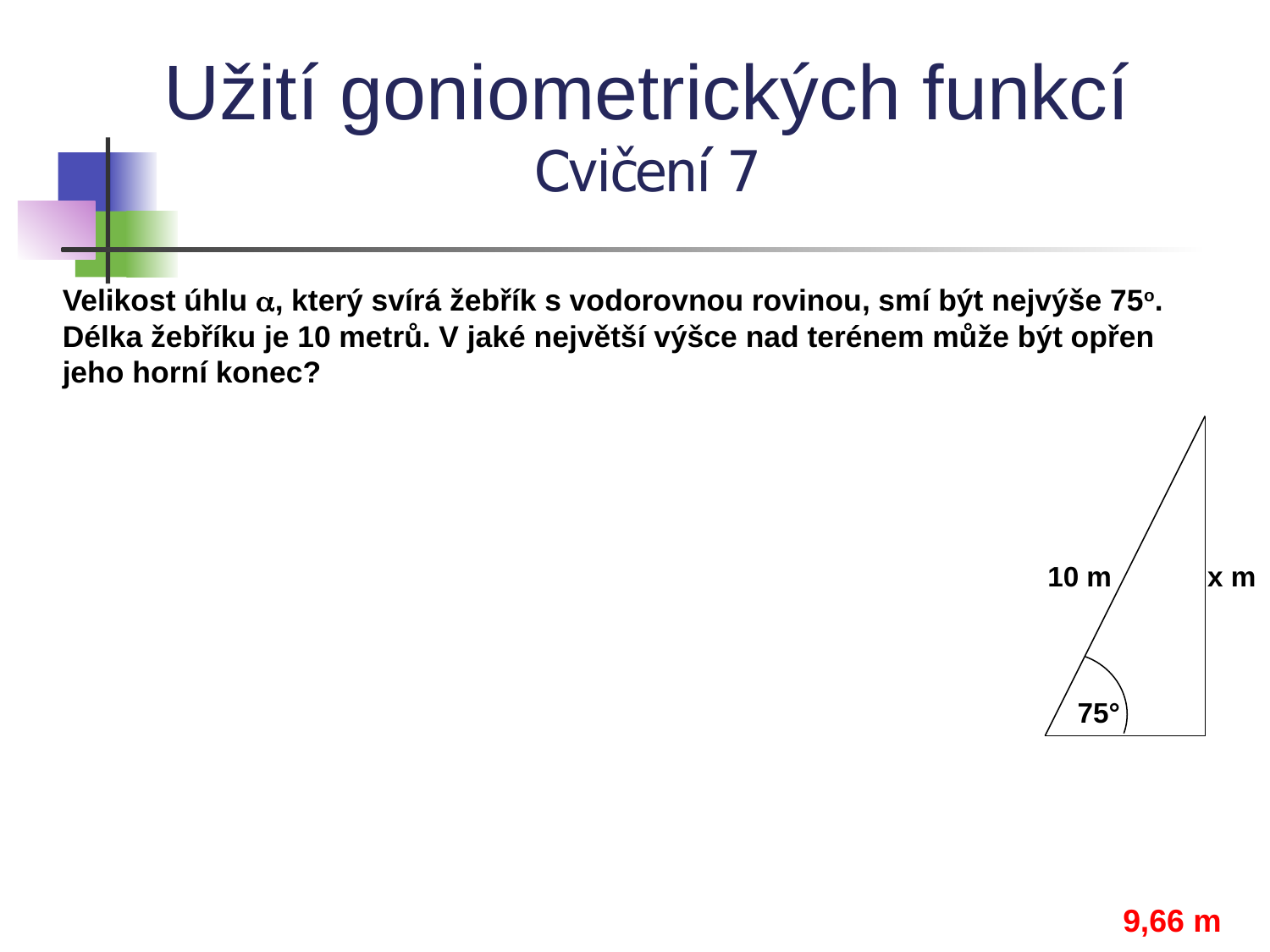

Užití goniometrických funkcí
Cvičení 7
Velikost úhlu α, který svírá žebřík s vodorovnou rovinou, smí být nejvýše 75o. Délka žebříku je 10 metrů. V jaké největší výšce nad terénem může být opřen jeho horní konec?
10 m
x m

75°
9,66 m